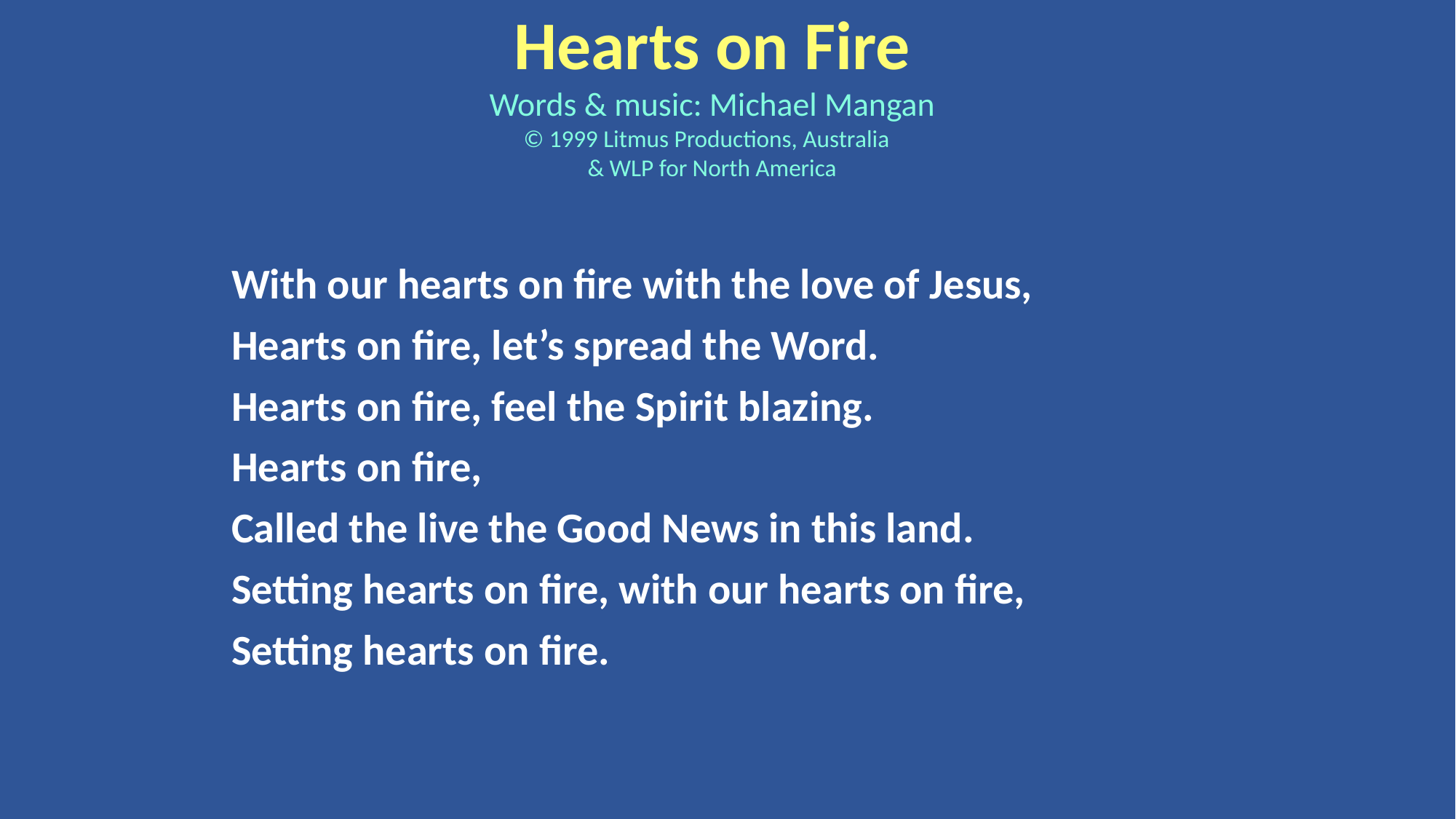

Hearts on Fire
Words & music: Michael Mangan
© 1999 Litmus Productions, Australia
& WLP for North America
With our hearts on fire with the love of Jesus,
Hearts on fire, let’s spread the Word.
Hearts on fire, feel the Spirit blazing.
Hearts on fire,
Called the live the Good News in this land.
Setting hearts on fire, with our hearts on fire,
Setting hearts on fire.